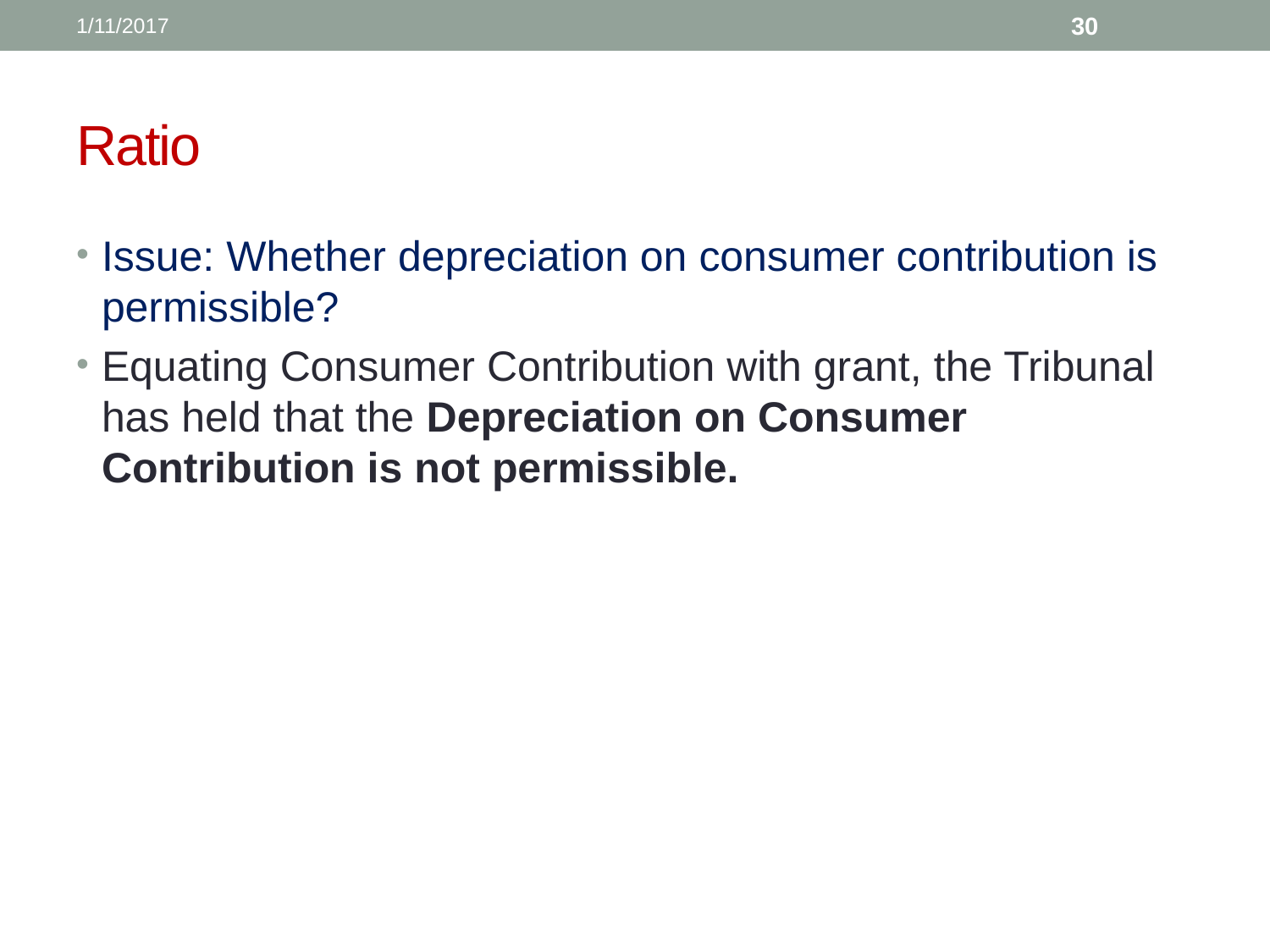

1/11/2017
30
# Ratio
Issue: Whether depreciation on consumer contribution is permissible?
Equating Consumer Contribution with grant, the Tribunal has held that the Depreciation on Consumer Contribution is not permissible.